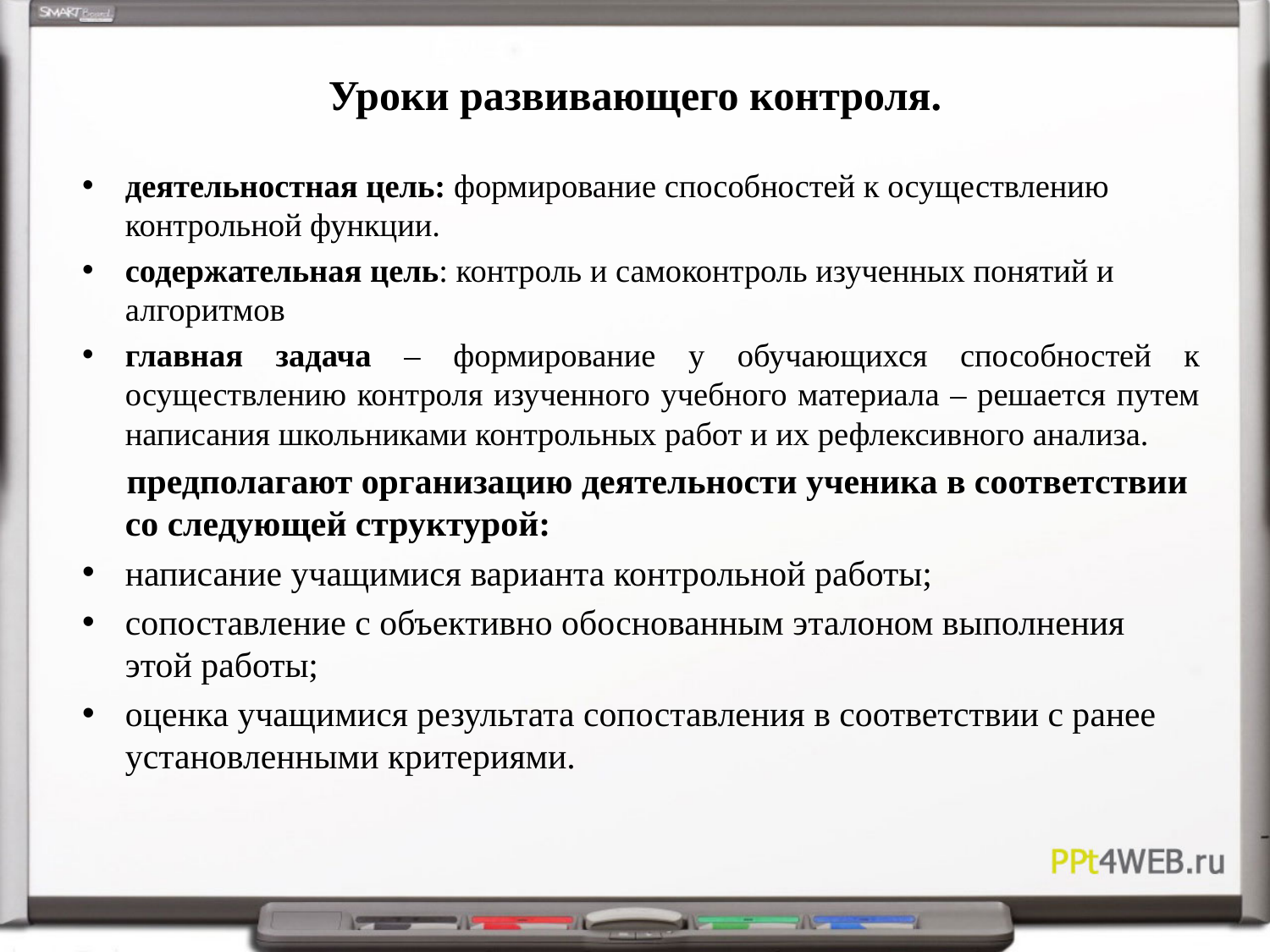

# Уроки развивающего контроля.
деятельностная цель: формирование способностей к осуществлению контрольной функции.
содержательная цель: контроль и самоконтроль изученных понятий и алгоритмов
главная задача – формирование у обучающихся способностей к осуществлению контроля изученного учебного материала – решается путем написания школьниками контрольных работ и их рефлексивного анализа.
     предполагают организацию деятельности ученика в соответствии со следующей структурой:
написание учащимися варианта контрольной работы;
сопоставление с объективно обоснованным эталоном выполнения этой работы;
оценка учащимися результата сопоставления в соответствии с ранее установленными критериями.